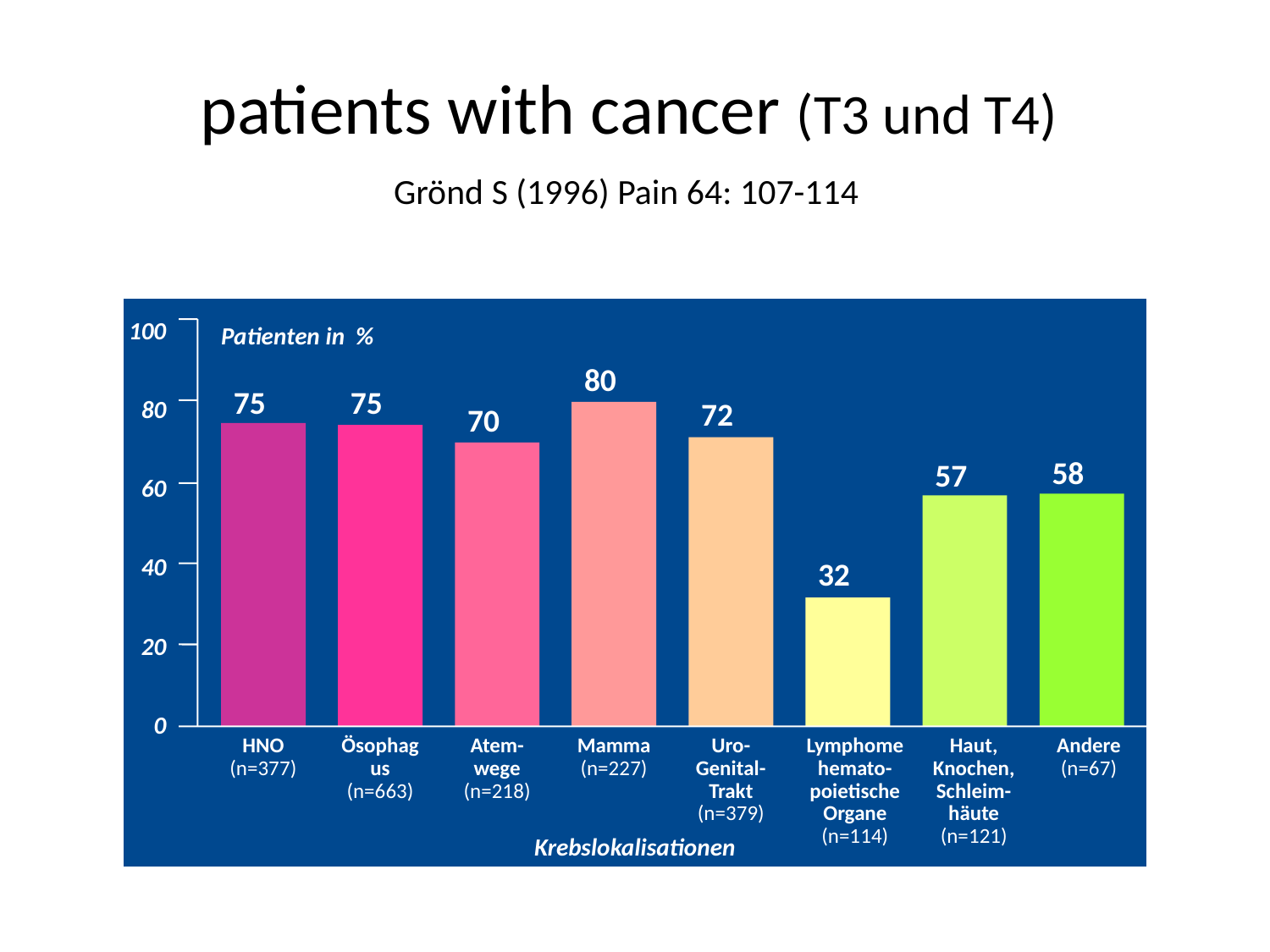

patients with cancer (T3 und T4)
Grönd S (1996) Pain 64: 107-114 )
100
80
60
40
20
0

Patienten in  %

80
75
75
72
70

58
57

32

HNO
(n=377)
Ösophagus
(n=663)
Atem-
wege
(n=218)
Mamma
(n=227)
Uro-Genital-
Trakt
(n=379)
Lymphome
hemato-
poietische
Organe
(n=114)
Haut,
Knochen,
Schleim-
häute
(n=121)
Andere
(n=67)
Krebslokalisationen
* TNM-Klassifizierung: Ursprungstumor, Befall regionaler Lymphknoten, Metastasen